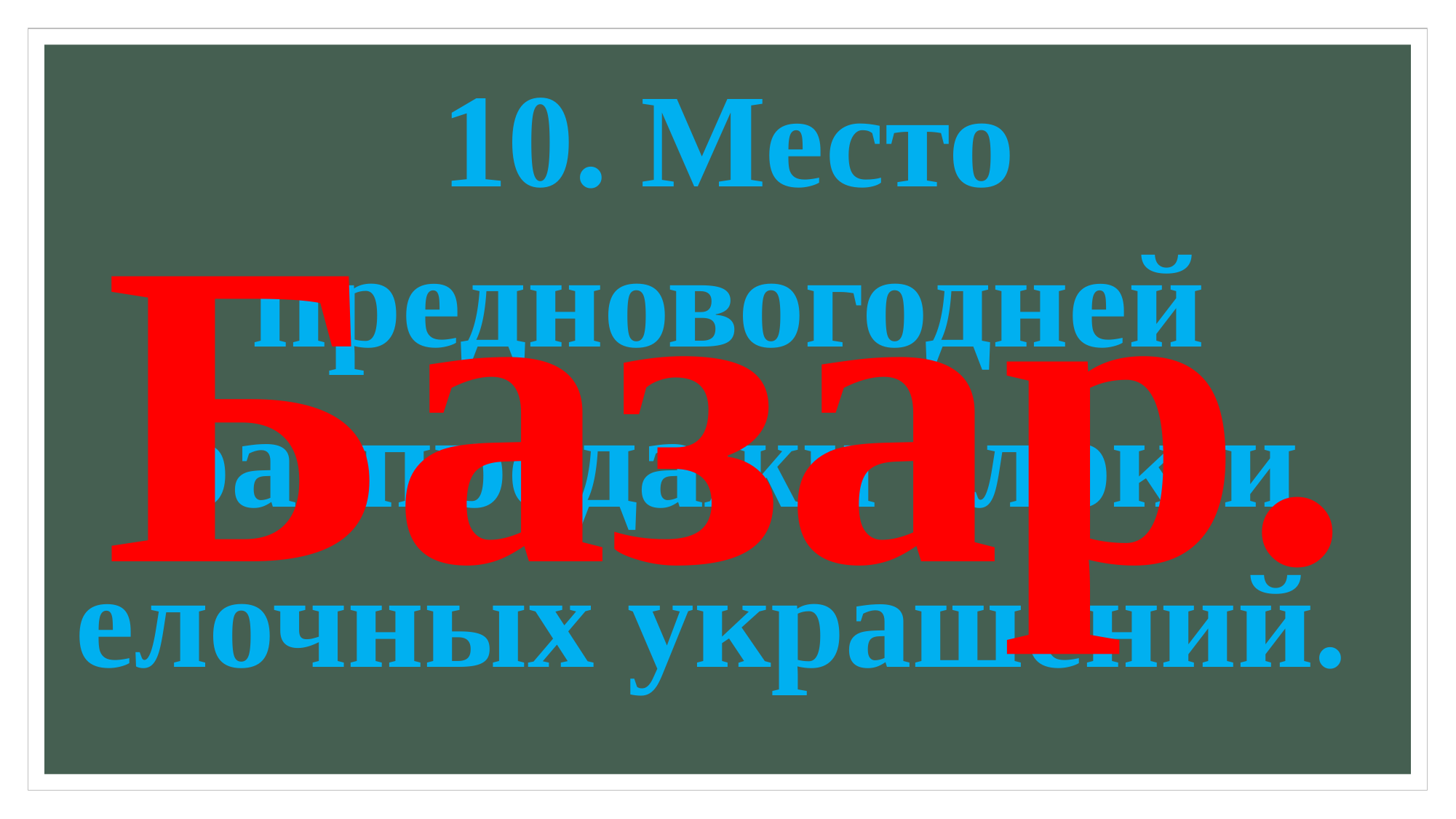

10. Место предновогодней распродажи елок и елочных украшений.
Базар.